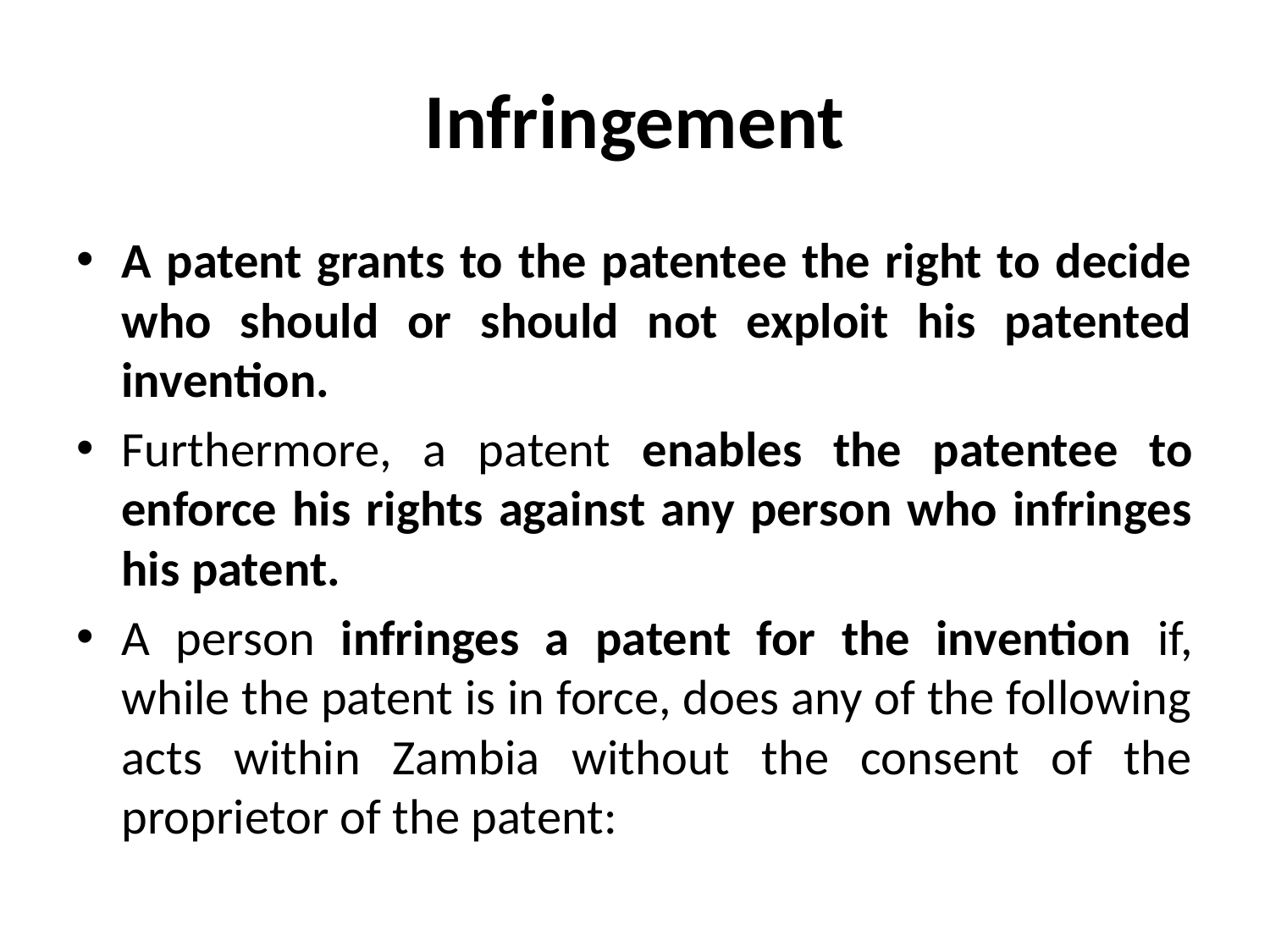

# Infringement
A patent grants to the patentee the right to decide who should or should not exploit his patented invention.
Furthermore, a patent enables the patentee to enforce his rights against any person who infringes his patent.
A person infringes a patent for the invention if, while the patent is in force, does any of the following acts within Zambia without the consent of the proprietor of the patent: